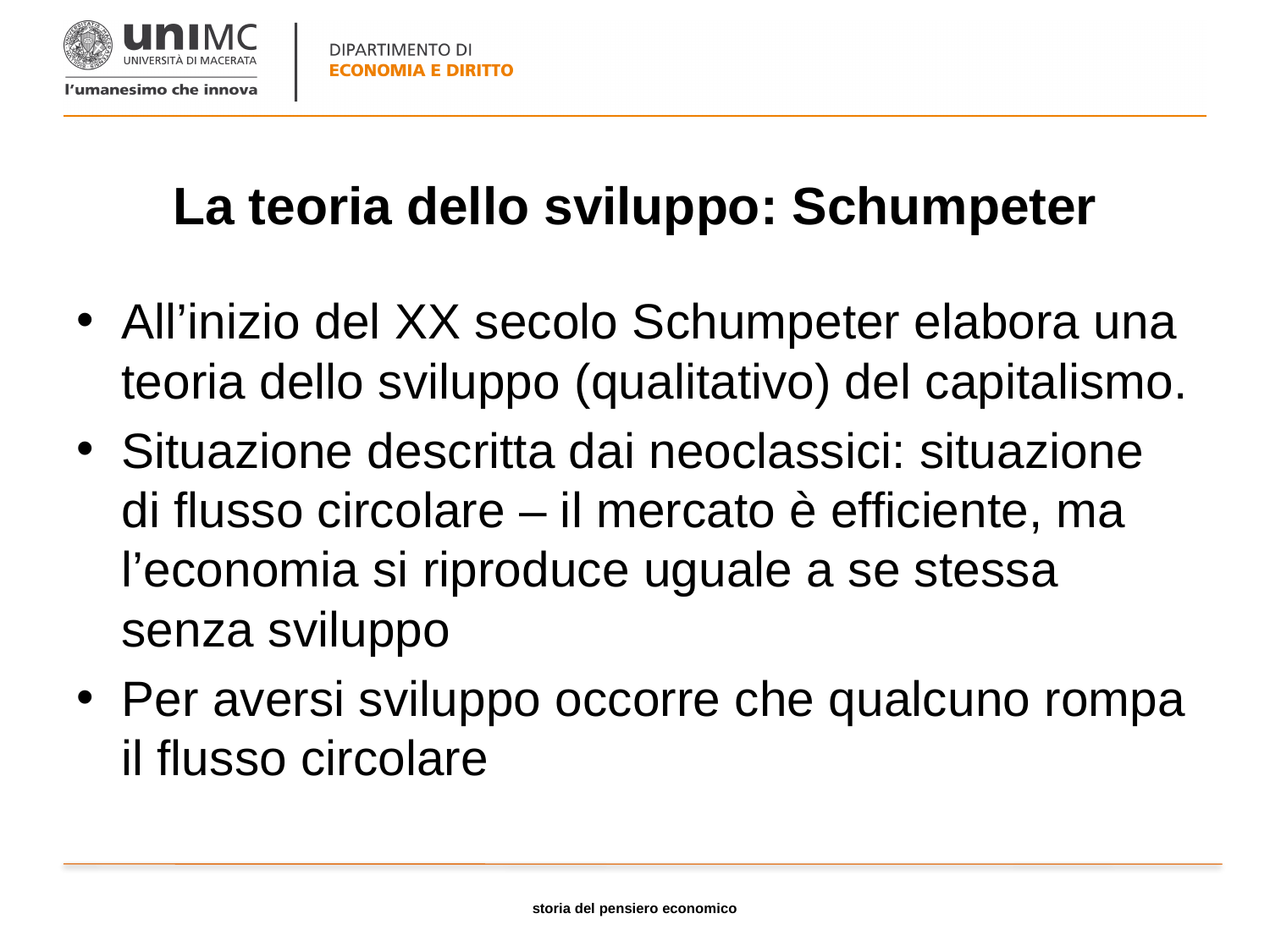

# La teoria dello sviluppo: Schumpeter
All’inizio del XX secolo Schumpeter elabora una teoria dello sviluppo (qualitativo) del capitalismo.
Situazione descritta dai neoclassici: situazione di flusso circolare – il mercato è efficiente, ma l’economia si riproduce uguale a se stessa senza sviluppo
Per aversi sviluppo occorre che qualcuno rompa il flusso circolare
storia del pensiero economico